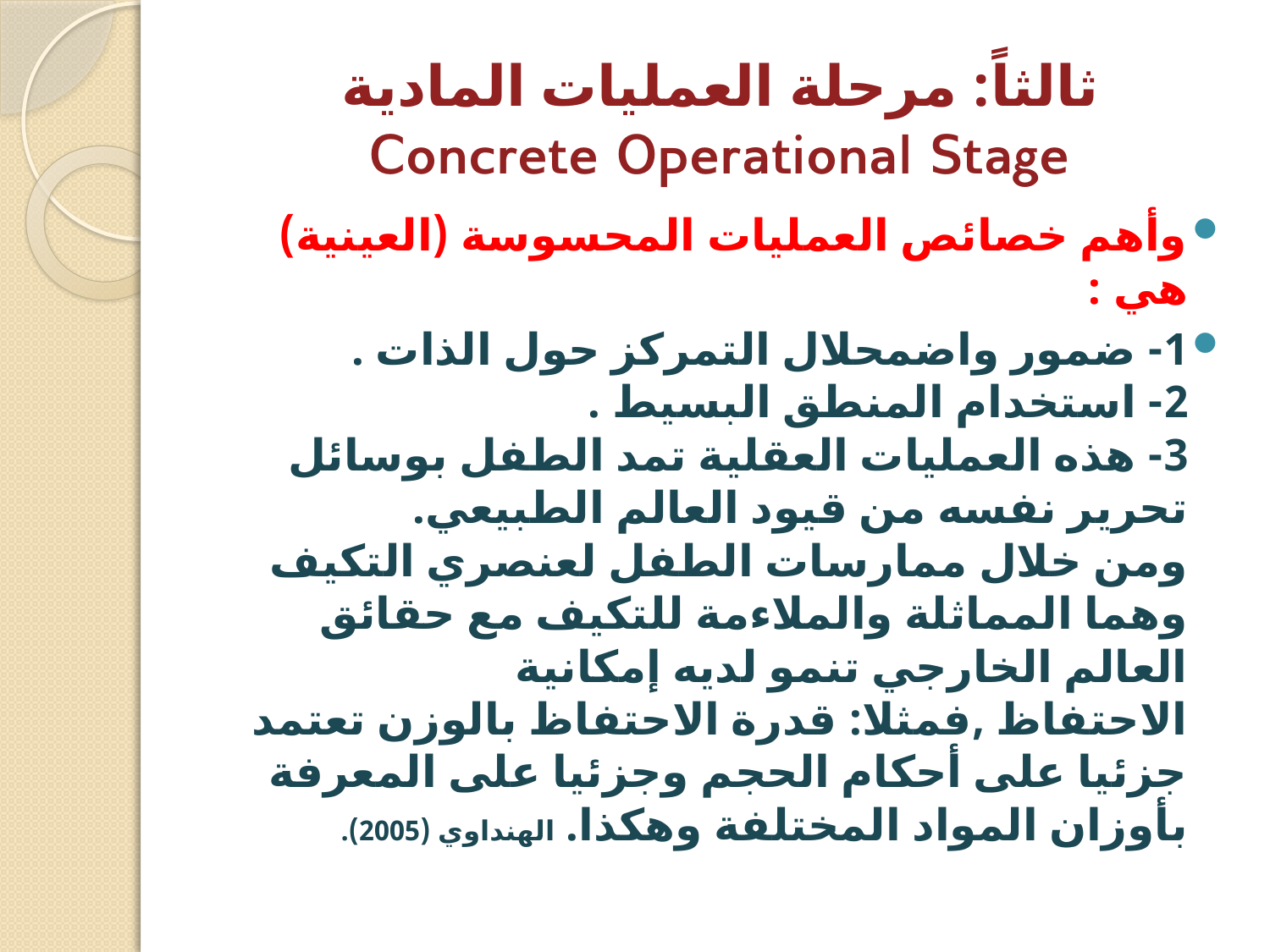

# ثالثاً: مرحلة العمليات المادية Concrete Operational Stage
وأهم خصائص العمليات المحسوسة (العينية) هي :
1- ضمور واضمحلال التمركز حول الذات .
2- استخدام المنطق البسيط .
3- هذه العمليات العقلية تمد الطفل بوسائل تحرير نفسه من قيود العالم الطبيعي.
ومن خلال ممارسات الطفل لعنصري التكيف وهما المماثلة والملاءمة للتكيف مع حقائق العالم الخارجي تنمو لديه إمكانية الاحتفاظ ,فمثلا: قدرة الاحتفاظ بالوزن تعتمد جزئيا على أحكام الحجم وجزئيا على المعرفة بأوزان المواد المختلفة وهكذا. الهنداوي (2005).